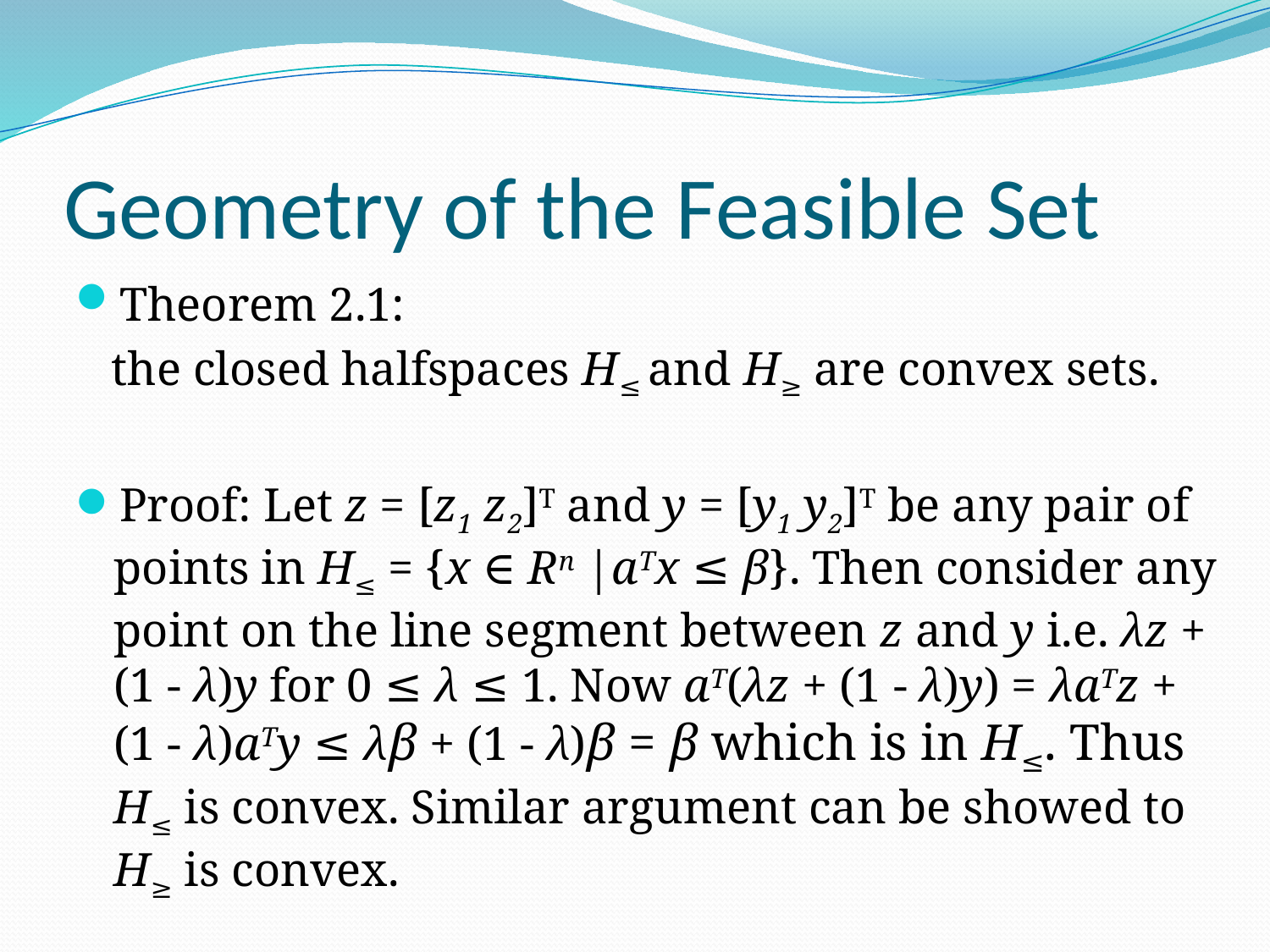

# Geometry of the Feasible Set
Theorem 2.1:
   the closed halfspaces H≤ and H≥ are convex sets.

Proof: Let z = [z1 z2]T and y = [y1 y2]T be any pair of points in H≤ = {x ∈ Rn |aTx ≤ β}. Then consider any point on the line segment between z and y i.e. λz + (1 - λ)y for 0 ≤ λ ≤ 1. Now aT(λz + (1 - λ)y) = λaTz + (1 - λ)aTy ≤ λβ + (1 - λ)β = β which is in H≤. Thus H≤ is convex. Similar argument can be showed to H≥ is convex.